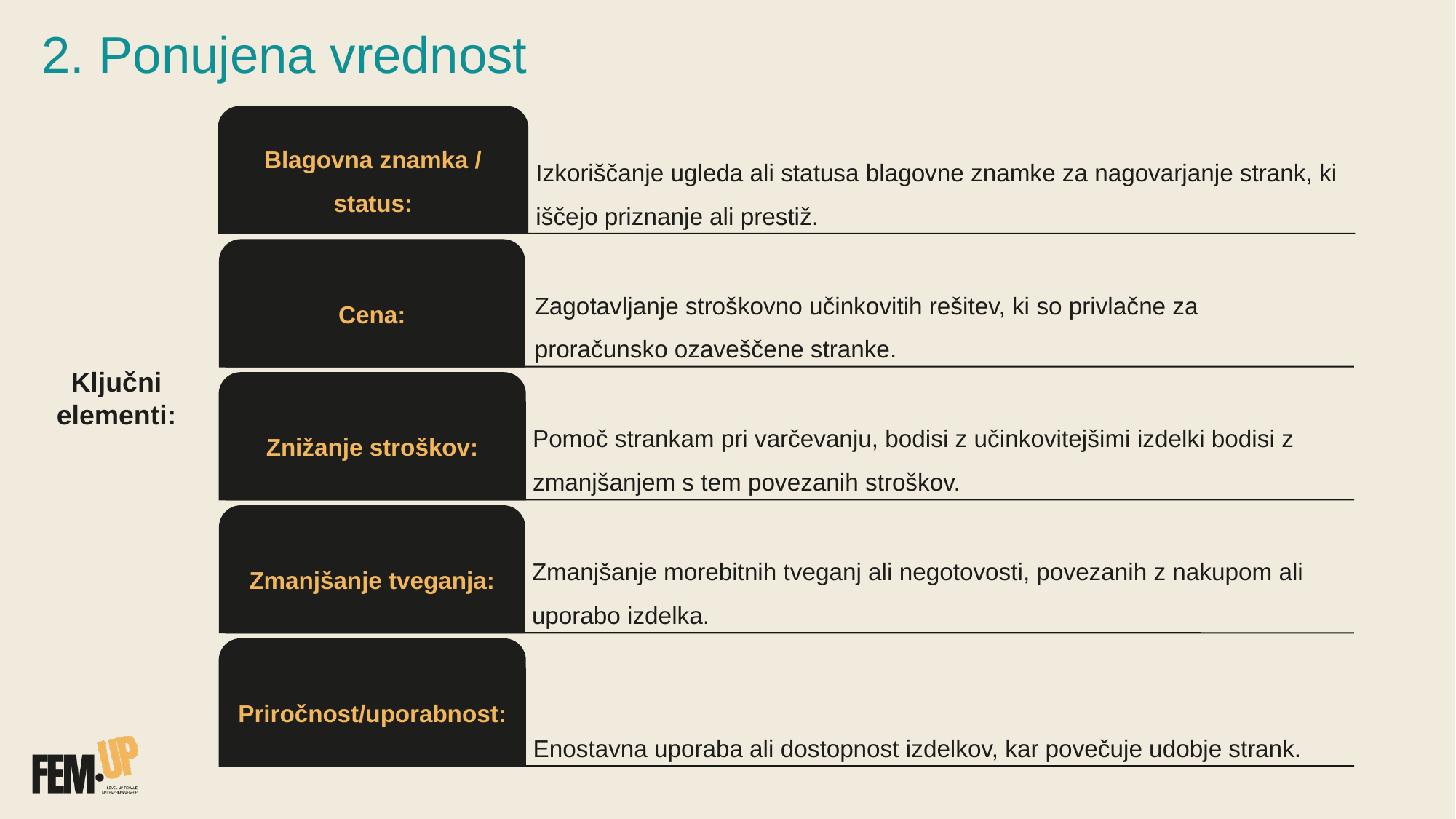

# 2. Ponujena vrednost
Izkoriščanje ugleda ali statusa blagovne znamke za nagovarjanje strank, ki iščejo priznanje ali prestiž.
Blagovna znamka / status:
Zagotavljanje stroškovno učinkovitih rešitev, ki so privlačne za proračunsko ozaveščene stranke.
Cena:
Pomoč strankam pri varčevanju, bodisi z učinkovitejšimi izdelki bodisi z zmanjšanjem s tem povezanih stroškov.
Znižanje stroškov:
Zmanjšanje morebitnih tveganj ali negotovosti, povezanih z nakupom ali uporabo izdelka.
Zmanjšanje tveganja:
Enostavna uporaba ali dostopnost izdelkov, kar povečuje udobje strank.
Priročnost/uporabnost:
Ključni elementi: